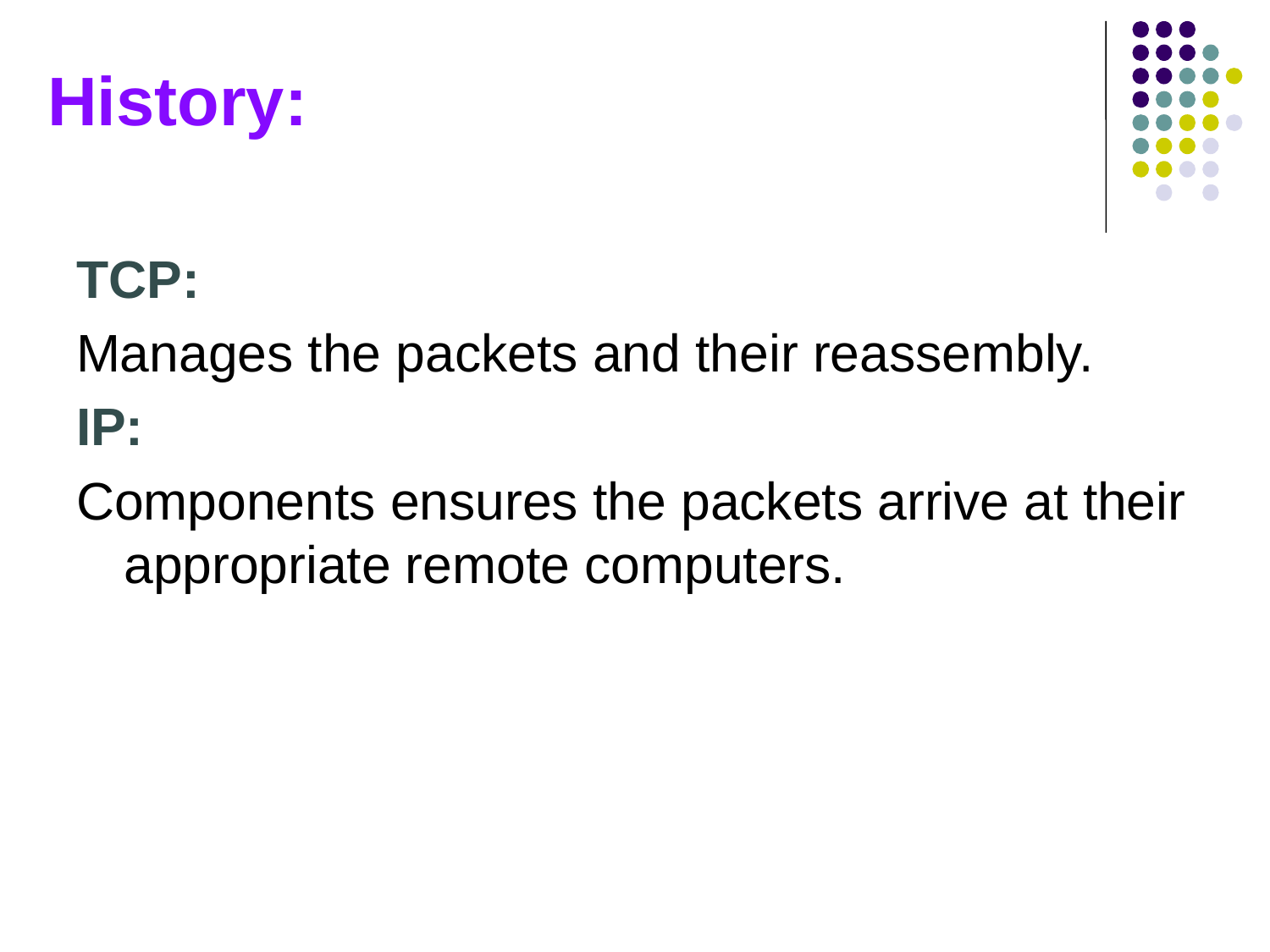

# History:
TCP:
Manages the packets and their reassembly.
IP:
Components ensures the packets arrive at their appropriate remote computers.